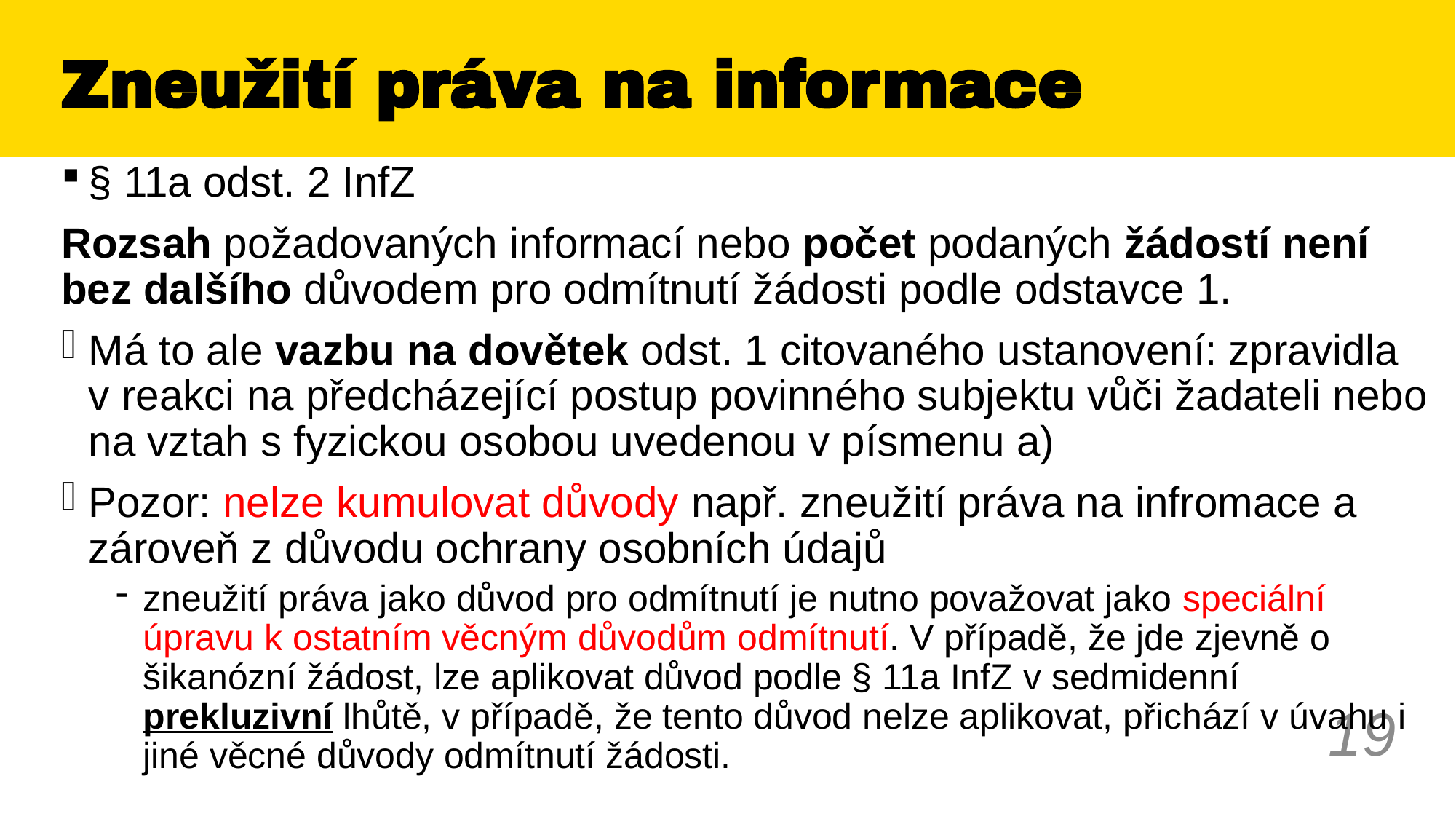

# Zneužití práva na informace
§ 11a odst. 2 InfZ
Rozsah požadovaných informací nebo počet podaných žádostí není bez dalšího důvodem pro odmítnutí žádosti podle odstavce 1.
Má to ale vazbu na dovětek odst. 1 citovaného ustanovení: zpravidla v reakci na předcházející postup povinného subjektu vůči žadateli nebo na vztah s fyzickou osobou uvedenou v písmenu a)
Pozor: nelze kumulovat důvody např. zneužití práva na infromace a zároveň z důvodu ochrany osobních údajů
zneužití práva jako důvod pro odmítnutí je nutno považovat jako speciální úpravu k ostatním věcným důvodům odmítnutí. V případě, že jde zjevně o šikanózní žádost, lze aplikovat důvod podle § 11a InfZ v sedmidenní prekluzivní lhůtě, v případě, že tento důvod nelze aplikovat, přichází v úvahu i jiné věcné důvody odmítnutí žádosti.
19